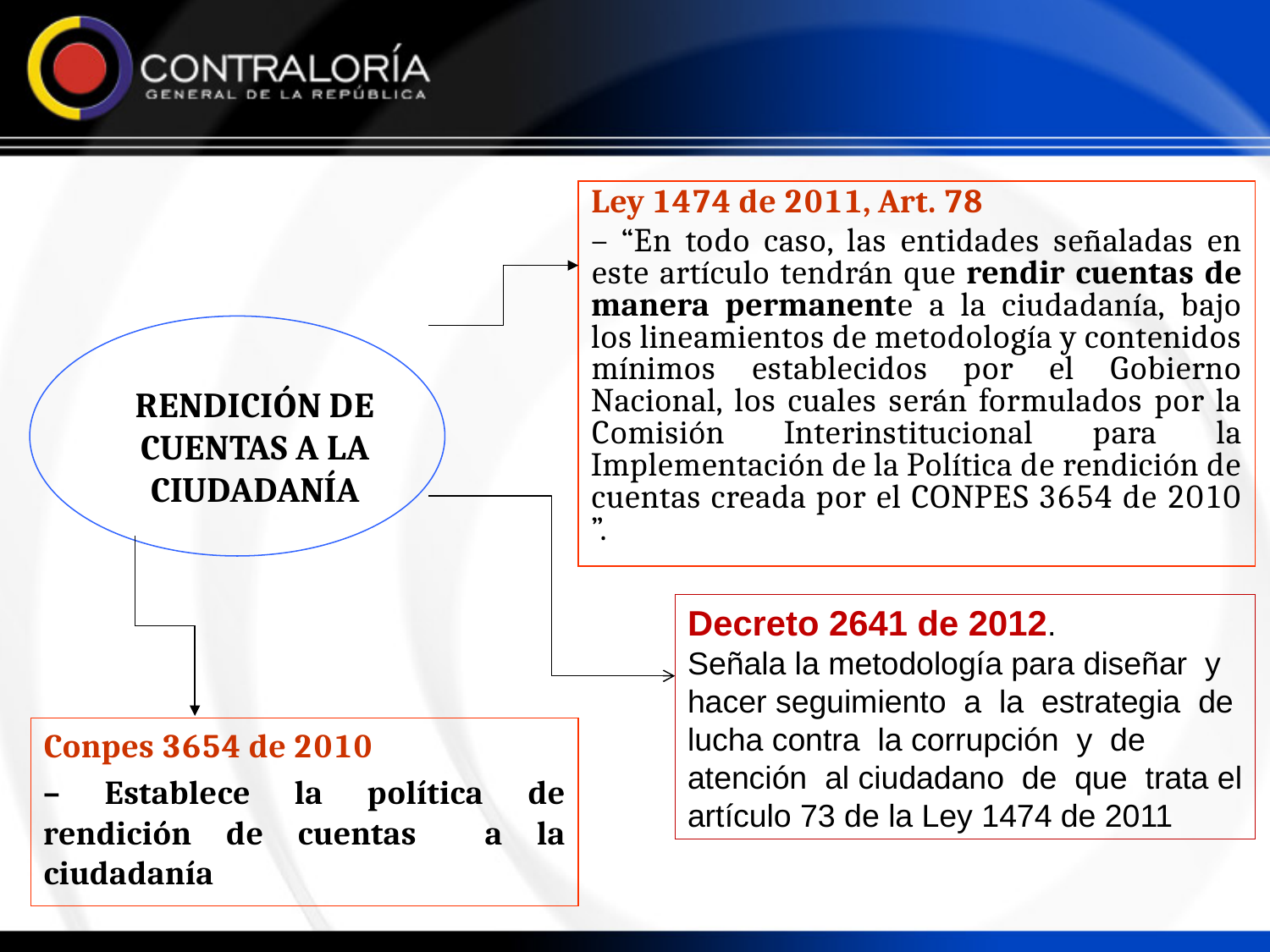

Ley 1474 de 2011, Art. 78
– “En todo caso, las entidades señaladas en este artículo tendrán que rendir cuentas de manera permanente a la ciudadanía, bajo los lineamientos de metodología y contenidos mínimos establecidos por el Gobierno Nacional, los cuales serán formulados por la Comisión Interinstitucional para la Implementación de la Política de rendición de cuentas creada por el CONPES 3654 de 2010 ”.

RENDICIÓN DE CUENTAS A LA CIUDADANÍA
Decreto 2641 de 2012.
Señala la metodología para diseñar  y  hacer seguimiento  a  la  estrategia  de  lucha contra  la corrupción  y  de  atención  al ciudadano  de  que  trata el artículo 73 de la Ley 1474 de 2011
Conpes 3654 de 2010
– Establece la política de rendición de cuentas  a la ciudadanía